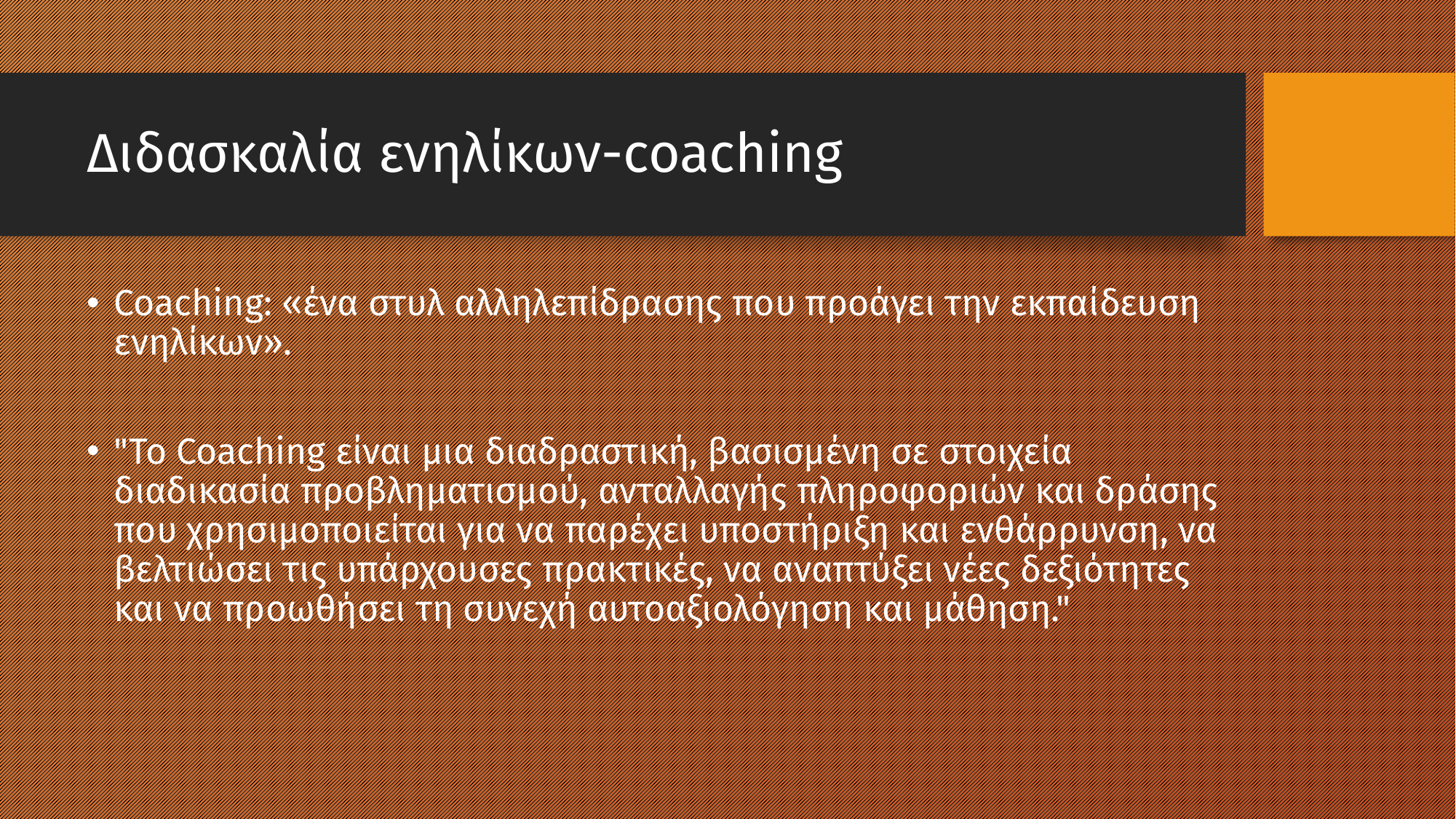

# Διδασκαλία ενηλίκων-coaching
Coaching: «ένα στυλ αλληλεπίδρασης που προάγει την εκπαίδευση ενηλίκων».

"Το Coaching είναι μια διαδραστική, βασισμένη σε στοιχεία διαδικασία προβληματισμού, ανταλλαγής πληροφοριών και δράσης που χρησιμοποιείται για να παρέχει υποστήριξη και ενθάρρυνση, να βελτιώσει τις υπάρχουσες πρακτικές, να αναπτύξει νέες δεξιότητες και να προωθήσει τη συνεχή αυτοαξιολόγηση και μάθηση."